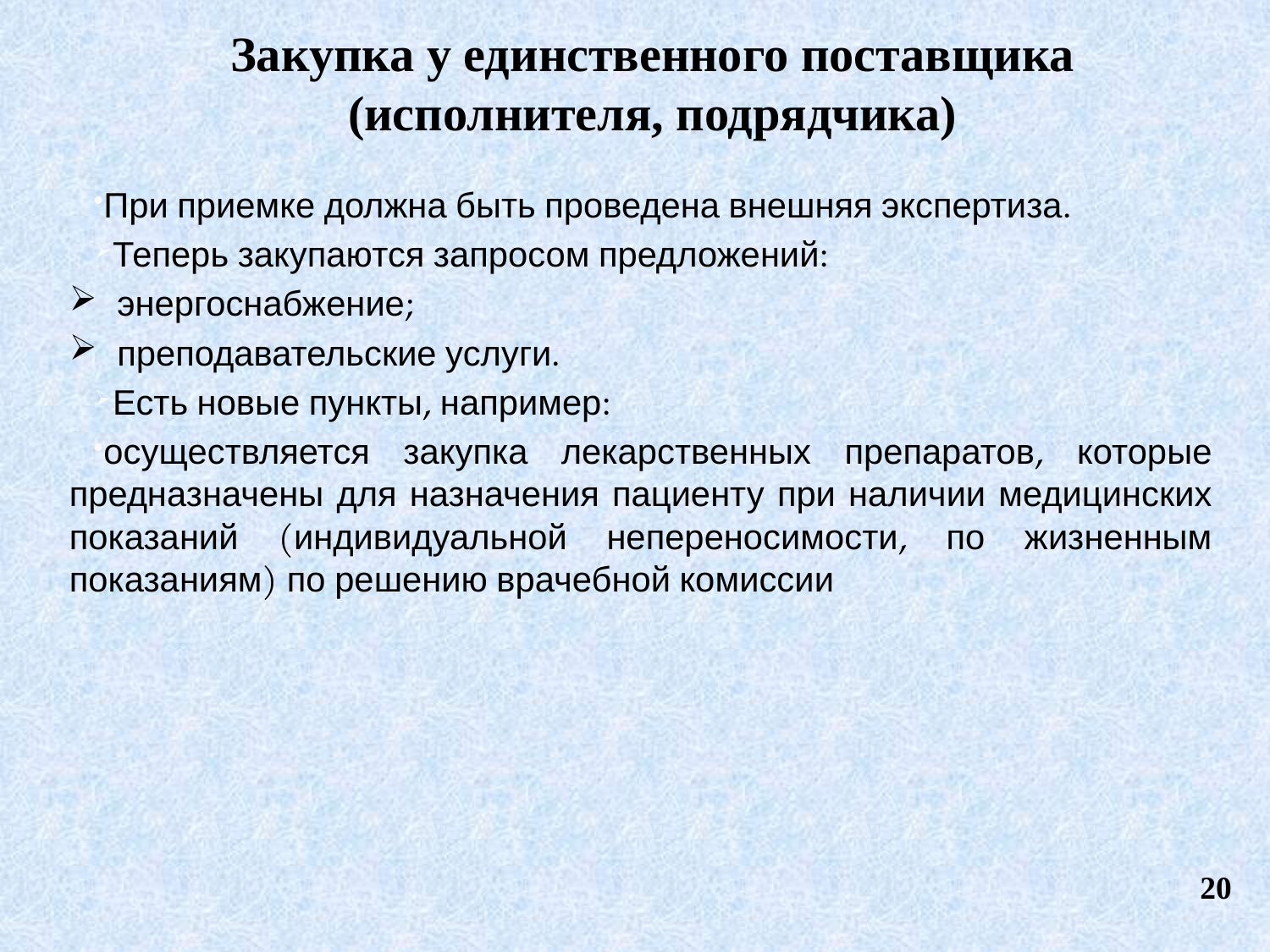

Закупка у единственного поставщика
(исполнителя, подрядчика)
При приемке должна быть проведена внешняя экспертиза.
Теперь закупаются запросом предложений:
энергоснабжение;
преподавательские услуги.
Есть новые пункты, например:
осуществляется закупка лекарственных препаратов, которые предназначены для назначения пациенту при наличии медицинских показаний (индивидуальной непереносимости, по жизненным показаниям) по решению врачебной комиссии
20